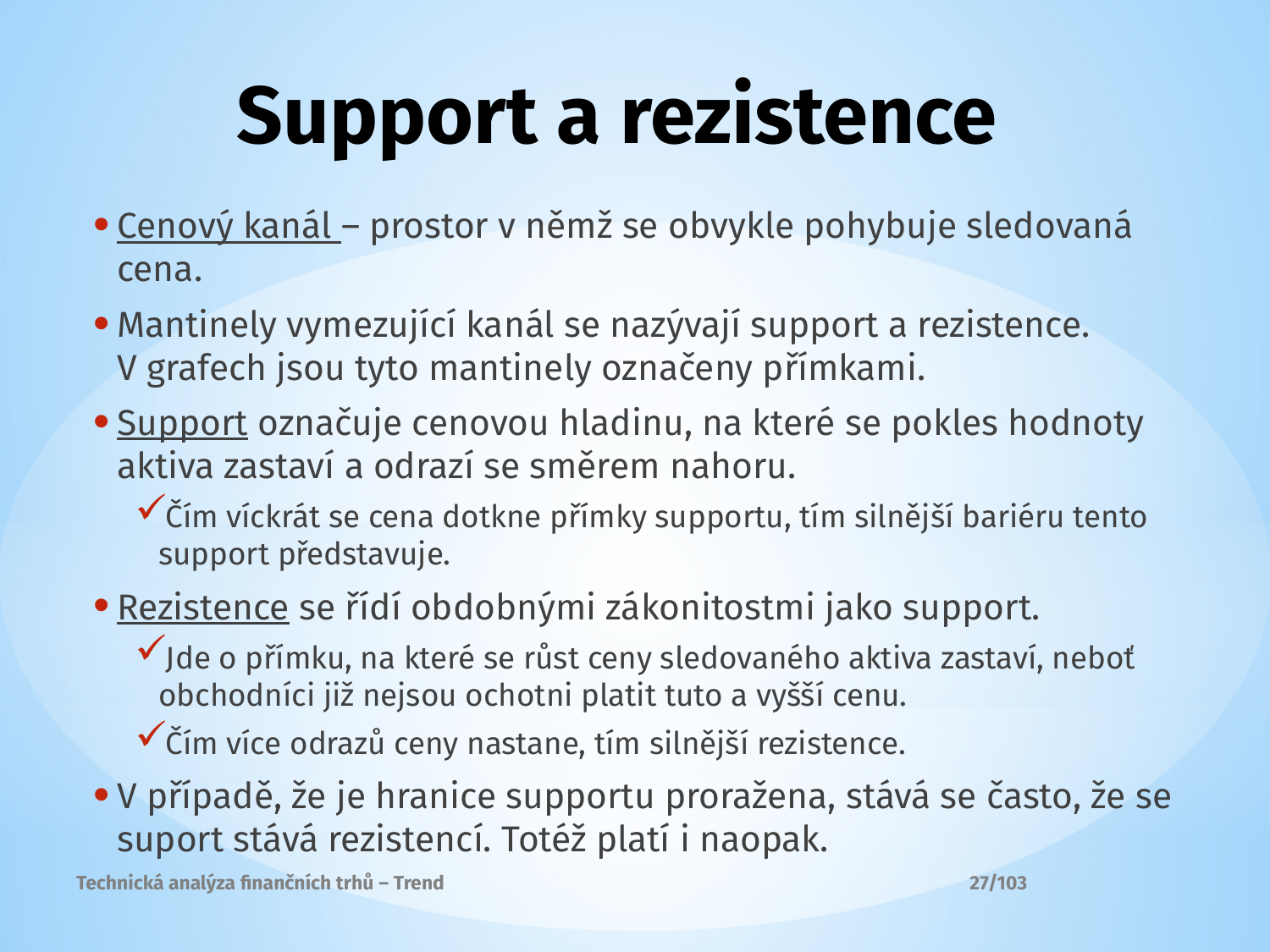

# Support a rezistence
Cenový kanál – prostor v němž se obvykle pohybuje sledovaná cena.
Mantinely vymezující kanál se nazývají support a rezistence. V grafech jsou tyto mantinely označeny přímkami.
Support označuje cenovou hladinu, na které se pokles hodnoty aktiva zastaví a odrazí se směrem nahoru.
Čím víckrát se cena dotkne přímky supportu, tím silnější bariéru tento support představuje.
Rezistence se řídí obdobnými zákonitostmi jako support.
Jde o přímku, na které se růst ceny sledovaného aktiva zastaví, neboť obchodníci již nejsou ochotni platit tuto a vyšší cenu.
Čím více odrazů ceny nastane, tím silnější rezistence.
V případě, že je hranice supportu proražena, stává se často, že se suport stává rezistencí. Totéž platí i naopak.
Technická analýza finančních trhů – Trend					 27/103